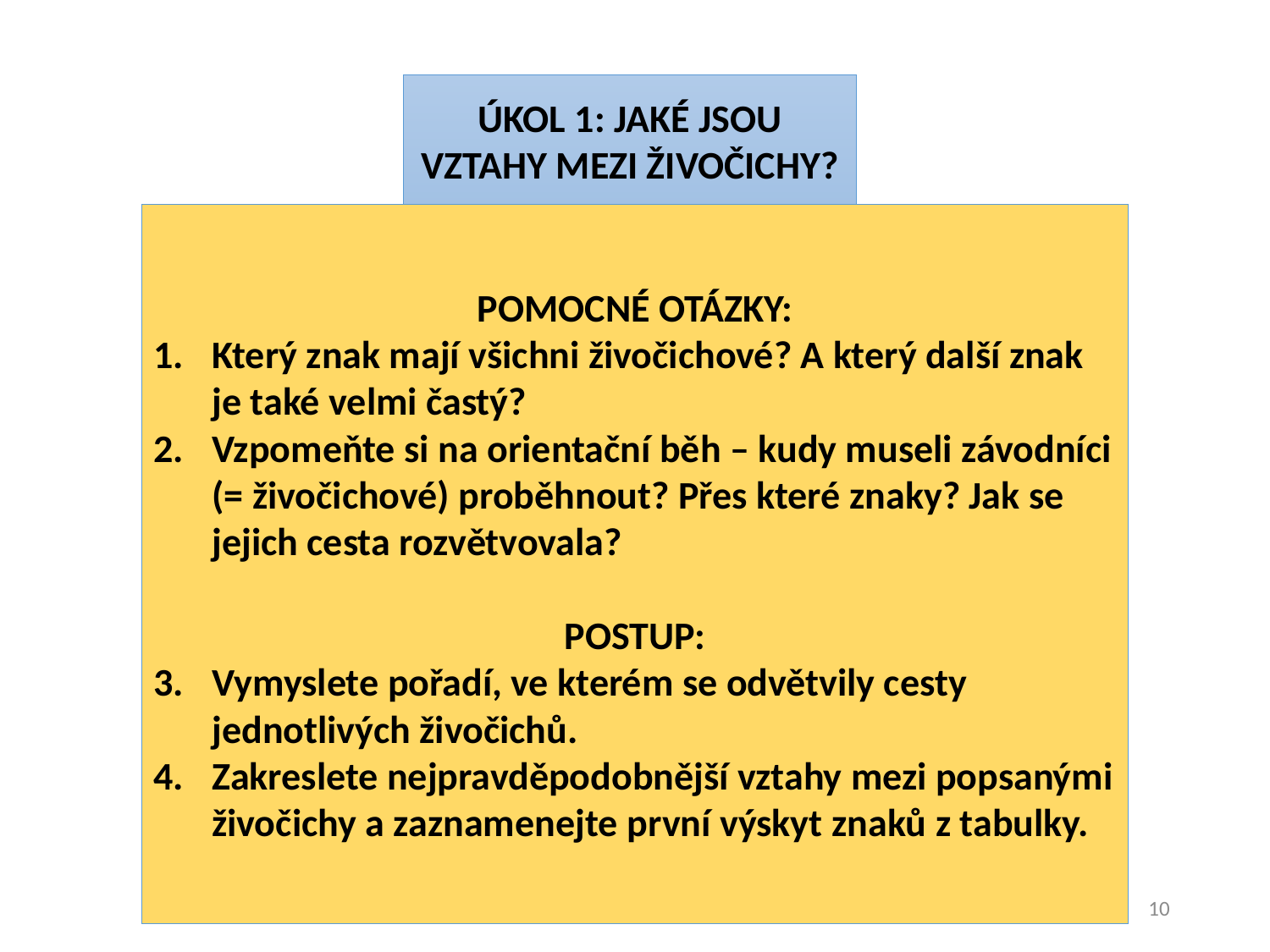

ÚKOL 1: JAKÉ JSOU VZTAHY MEZI ŽIVOČICHY?
POMOCNÉ OTÁZKY:
Který znak mají všichni živočichové? A který další znak je také velmi častý?
Vzpomeňte si na orientační běh – kudy museli závodníci (= živočichové) proběhnout? Přes které znaky? Jak se jejich cesta rozvětvovala?

POSTUP:
Vymyslete pořadí, ve kterém se odvětvily cesty jednotlivých živočichů.
Zakreslete nejpravděpodobnější vztahy mezi popsanými živočichy a zaznamenejte první výskyt znaků z tabulky.
10